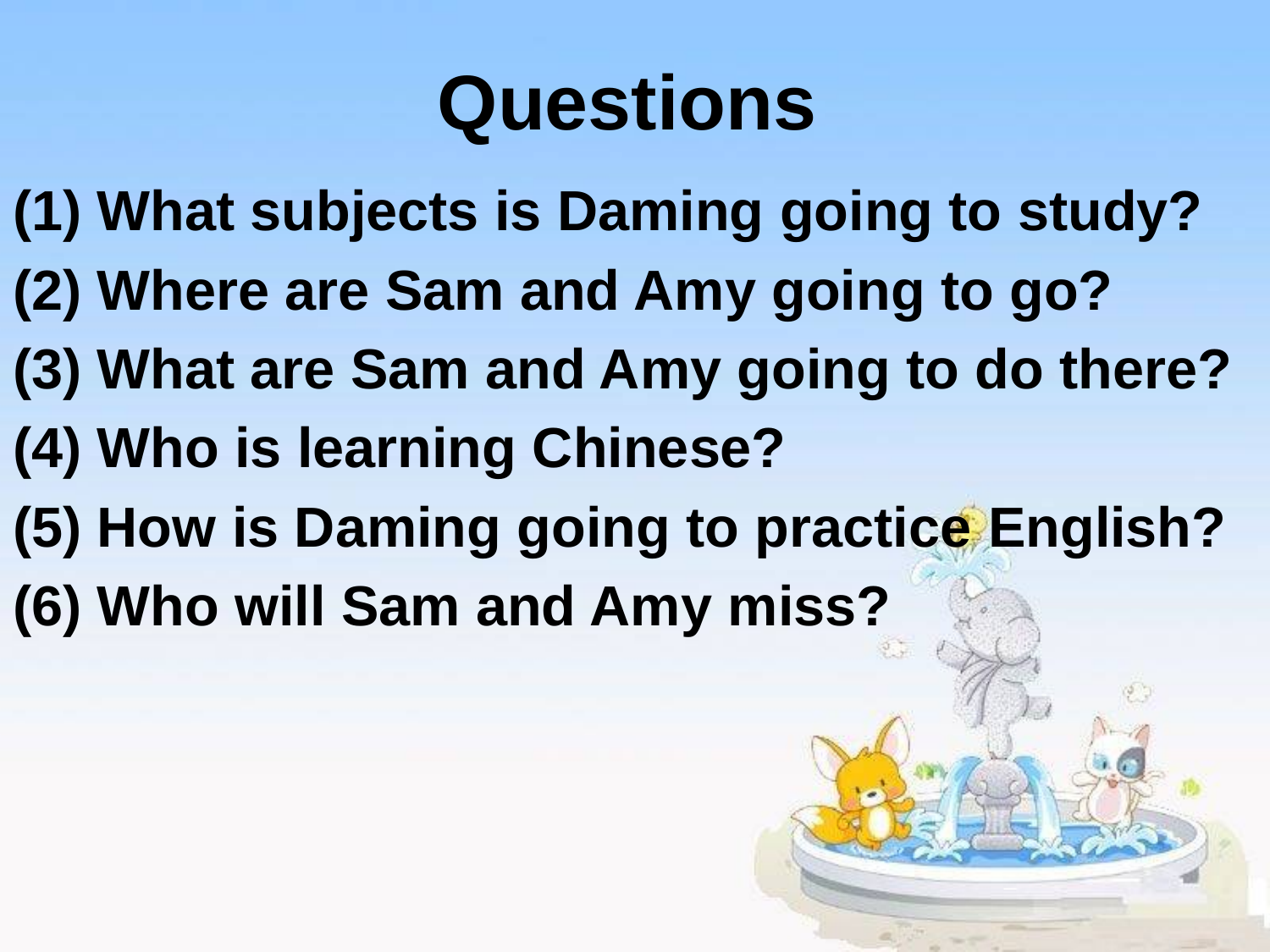

Questions
(1) What subjects is Daming going to study?
(2) Where are Sam and Amy going to go?
(3) What are Sam and Amy going to do there?
(4) Who is learning Chinese?
(5) How is Daming going to practice English?
(6) Who will Sam and Amy miss?